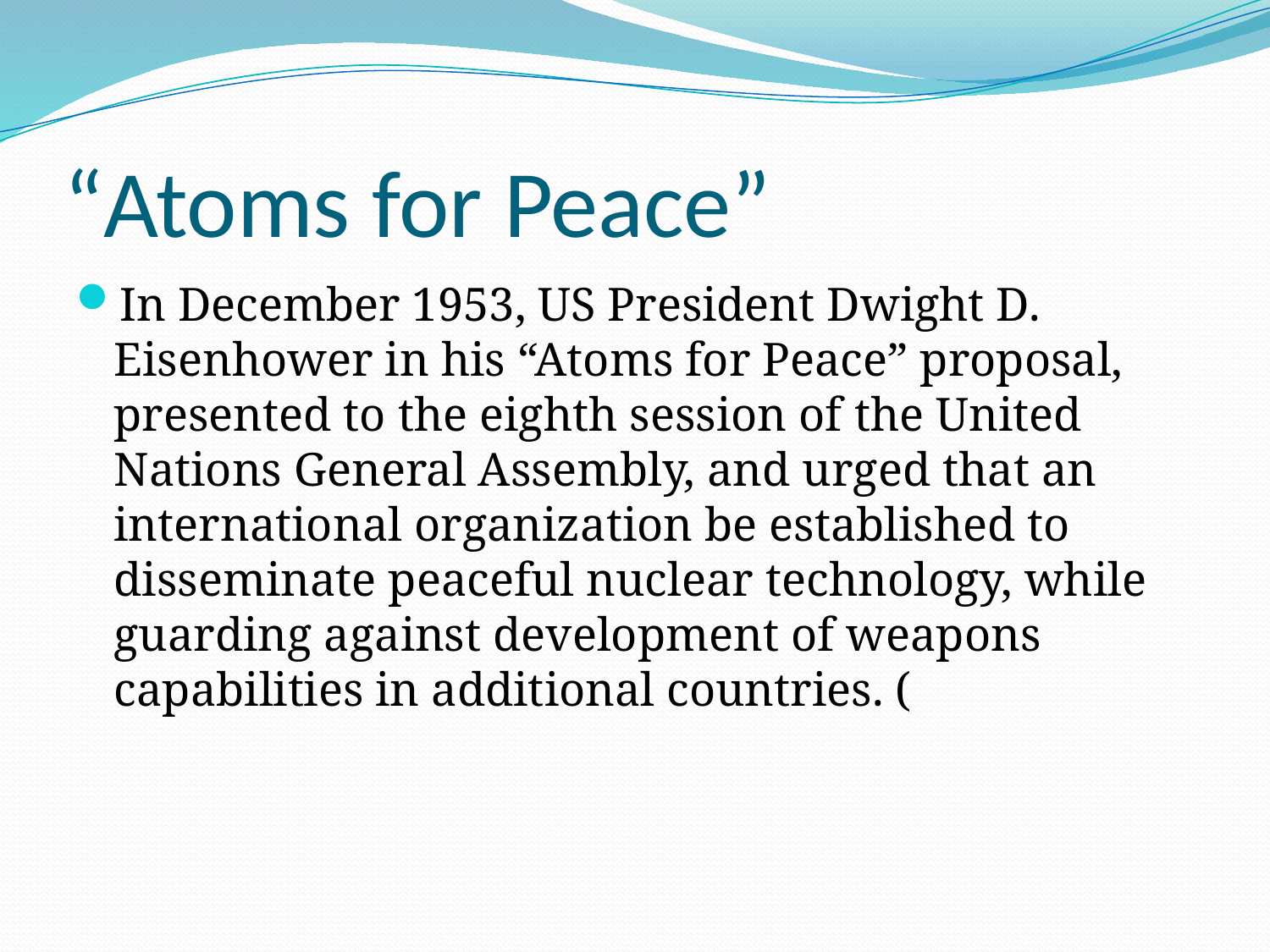

# “Atoms for Peace”
In December 1953, US President Dwight D. Eisenhower in his “Atoms for Peace” proposal, presented to the eighth session of the United Nations General Assembly, and urged that an international organization be established to disseminate peaceful nuclear technology, while guarding against development of weapons capabilities in additional countries. (